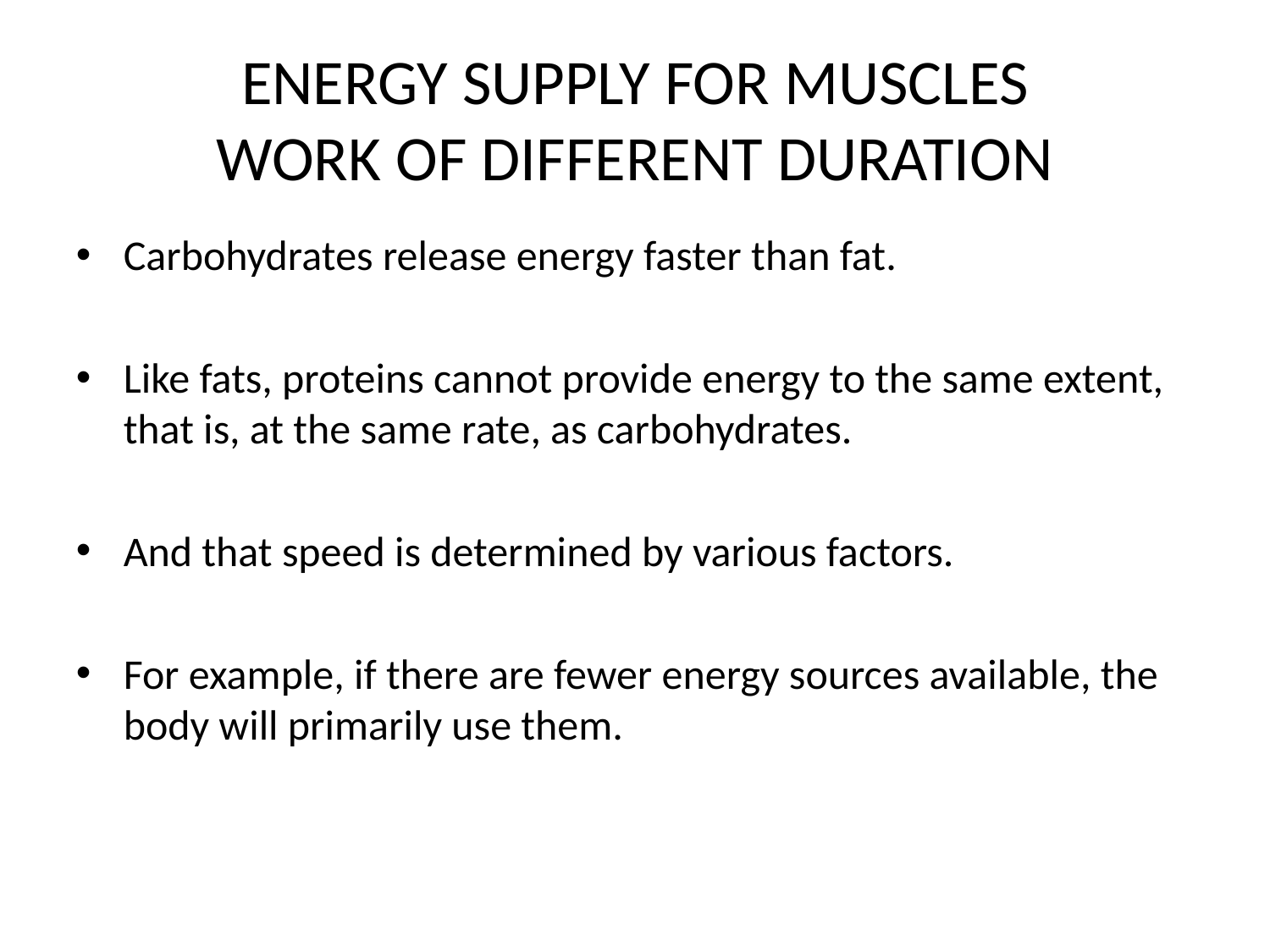

ENERGY SUPPLY FOR MUSCLES
WORK OF DIFFERENT DURATION
Carbohydrates release energy faster than fat.

Like fats, proteins cannot provide energy to the same extent, that is, at the same rate, as carbohydrates.

And that speed is determined by various factors.

For example, if there are fewer energy sources available, the body will primarily use them.